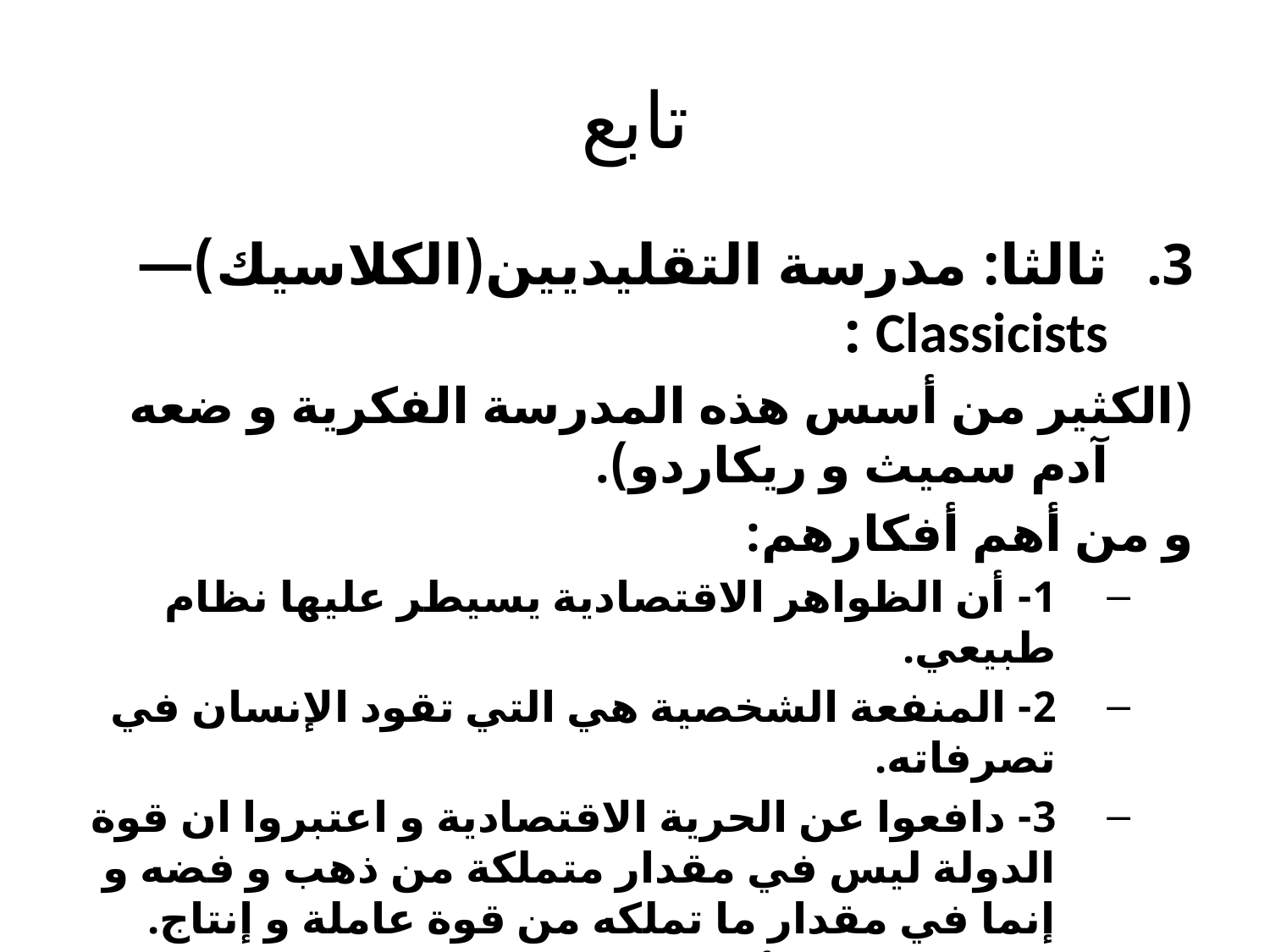

# تابع
ثالثا: مدرسة التقليديين(الكلاسيك)—Classicists :
(الكثير من أسس هذه المدرسة الفكرية و ضعه آدم سميث و ريكاردو).
و من أهم أفكارهم:
1- أن الظواهر الاقتصادية يسيطر عليها نظام طبيعي.
2- المنفعة الشخصية هي التي تقود الإنسان في تصرفاته.
3- دافعوا عن الحرية الاقتصادية و اعتبروا ان قوة الدولة ليس في مقدار متملكة من ذهب و فضه و إنما في مقدار ما تملكه من قوة عاملة و إنتاج.
4- يقرون بمبدأ الانسجام بين سعي الأفراد لمصالحهم الخاصة و بين مصلحة الجماعة.